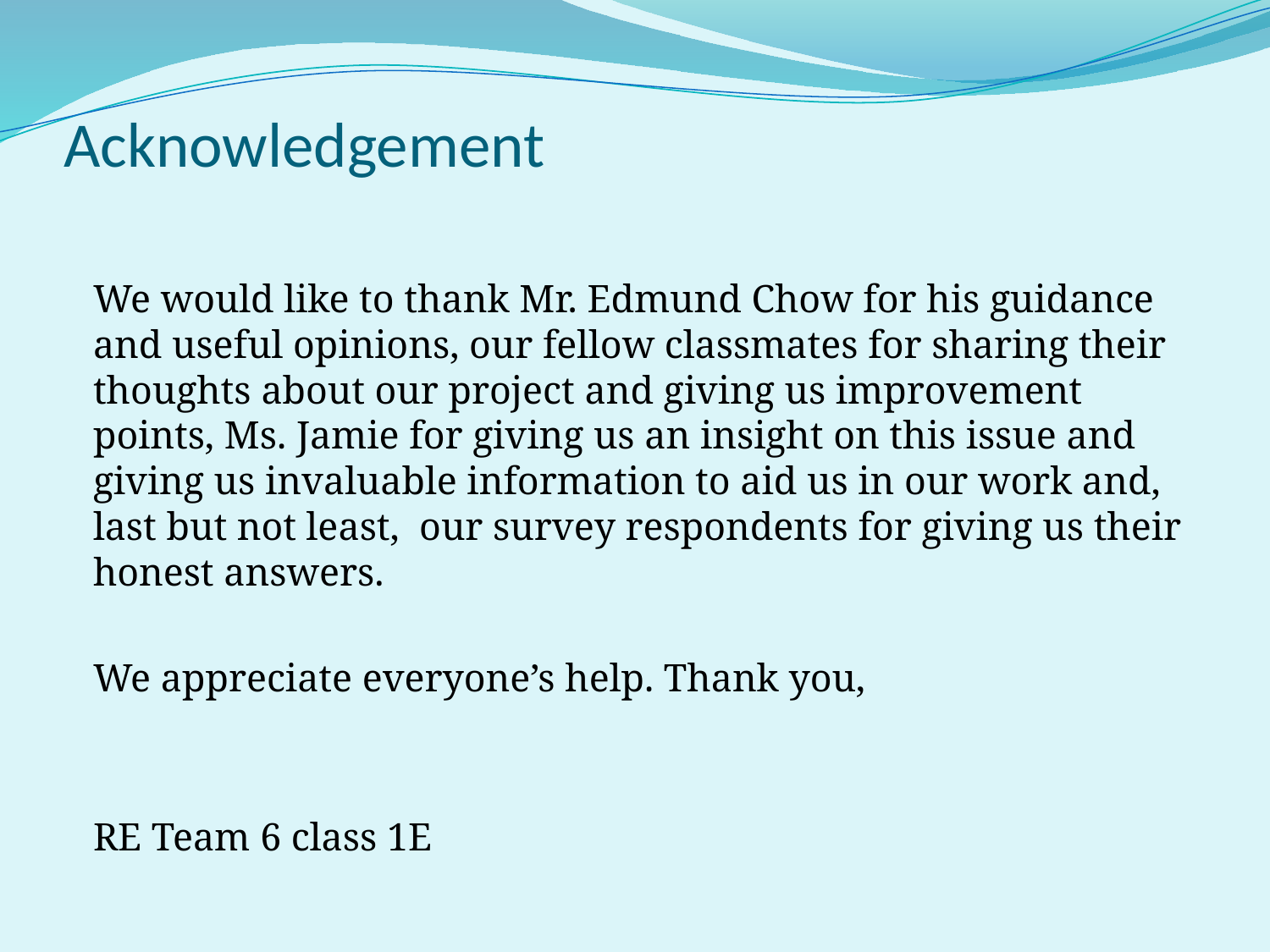

# Acknowledgement
	We would like to thank Mr. Edmund Chow for his guidance and useful opinions, our fellow classmates for sharing their thoughts about our project and giving us improvement points, Ms. Jamie for giving us an insight on this issue and giving us invaluable information to aid us in our work and, last but not least,  our survey respondents for giving us their honest answers.

	We appreciate everyone’s help. Thank you,

RE Team 6 class 1E